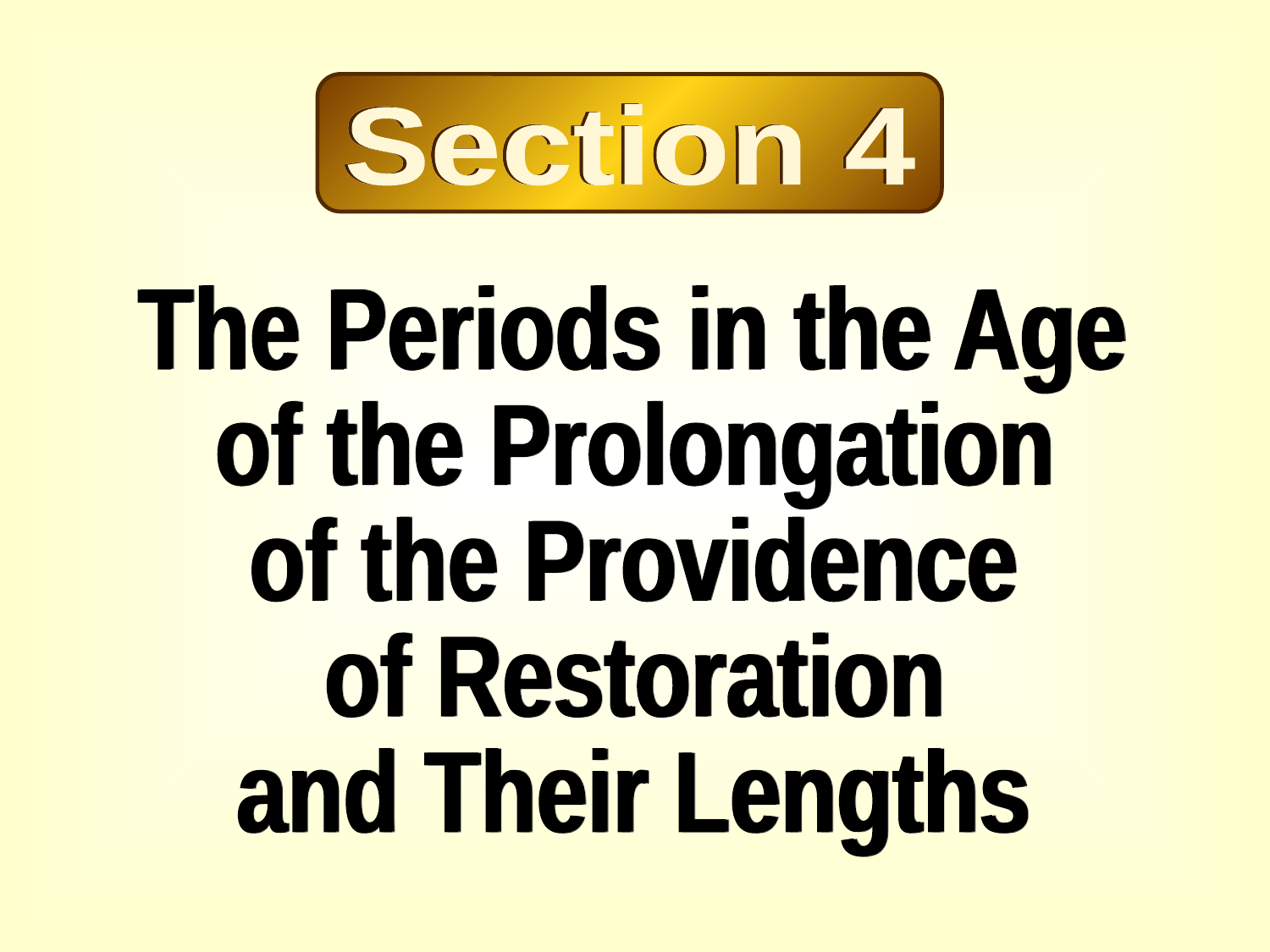

Section 4
The Periods in the Age
of the Prolongation
of the Providence
of Restoration
and Their Lengths